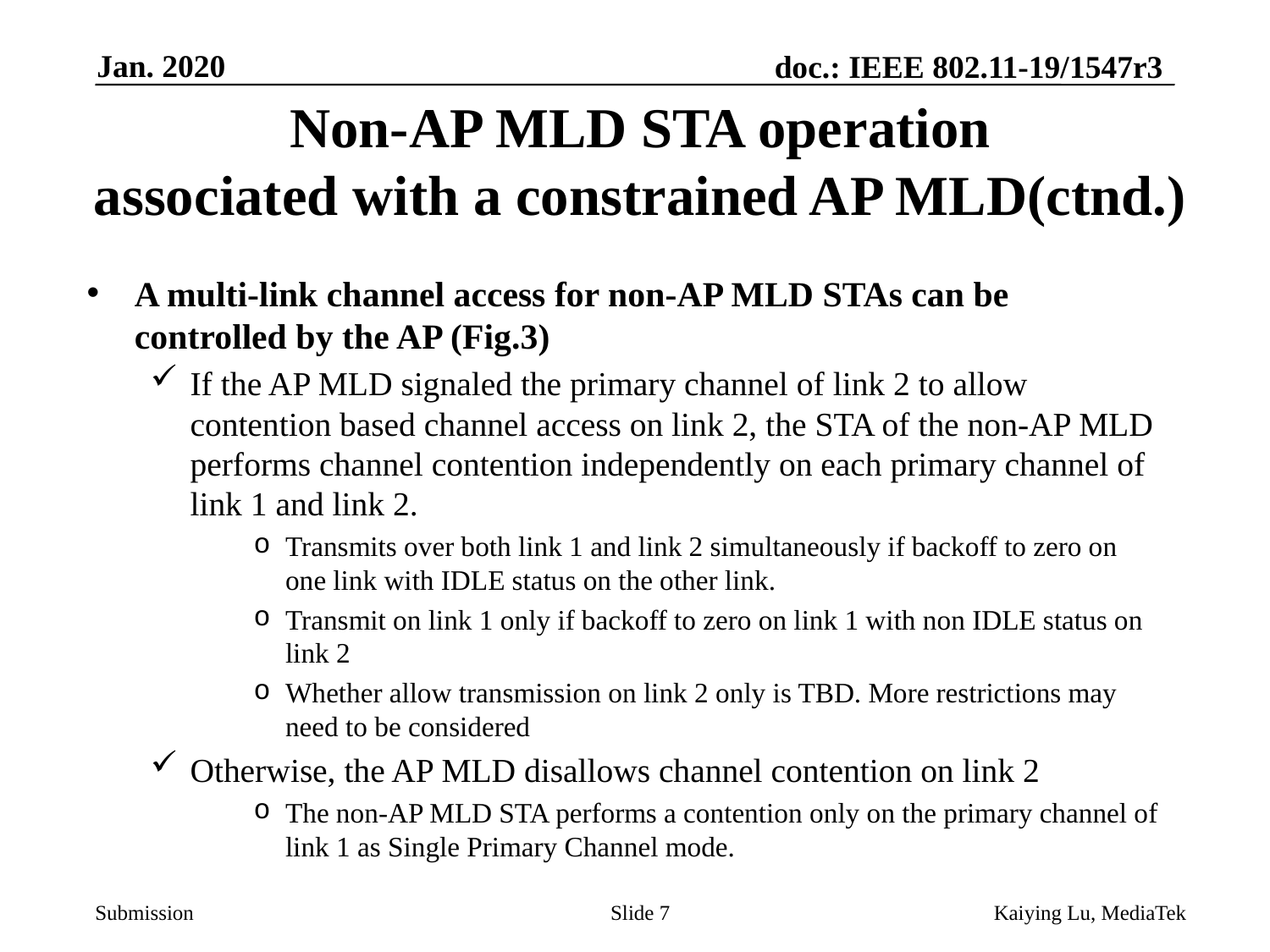

Jan. 2020
# Non-AP MLD STA operation associated with a constrained AP MLD(ctnd.)
A multi-link channel access for non-AP MLD STAs can be controlled by the AP (Fig.3)
If the AP MLD signaled the primary channel of link 2 to allow contention based channel access on link 2, the STA of the non-AP MLD performs channel contention independently on each primary channel of link 1 and link 2.
Transmits over both link 1 and link 2 simultaneously if backoff to zero on one link with IDLE status on the other link.
Transmit on link 1 only if backoff to zero on link 1 with non IDLE status on link 2
Whether allow transmission on link 2 only is TBD. More restrictions may need to be considered
Otherwise, the AP MLD disallows channel contention on link 2
The non-AP MLD STA performs a contention only on the primary channel of link 1 as Single Primary Channel mode.

Slide 7
Kaiying Lu, MediaTek